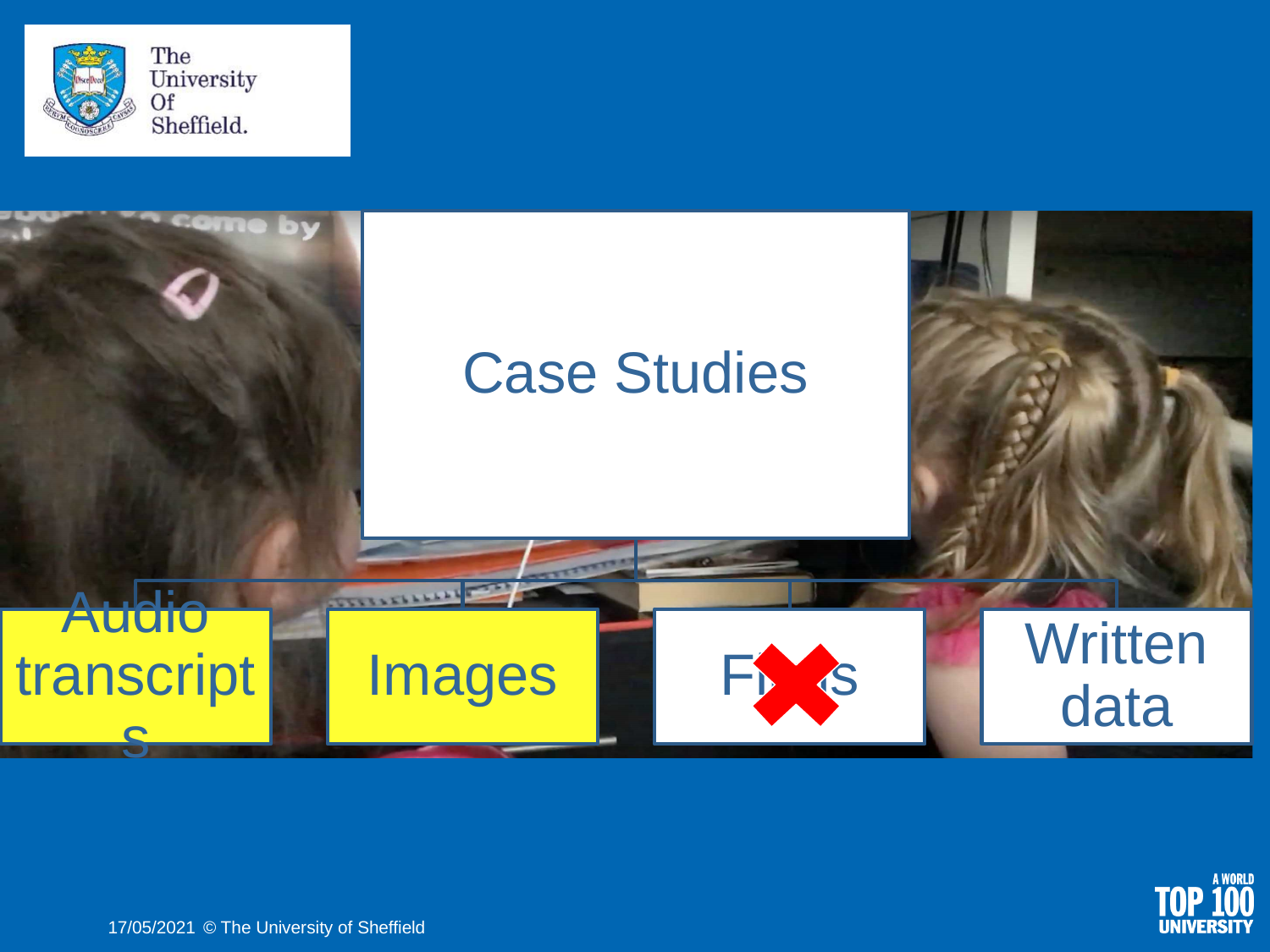

Case Studies
Audio transcripts
Images
Films
Written data

17/05/2021
© The University of Sheffield